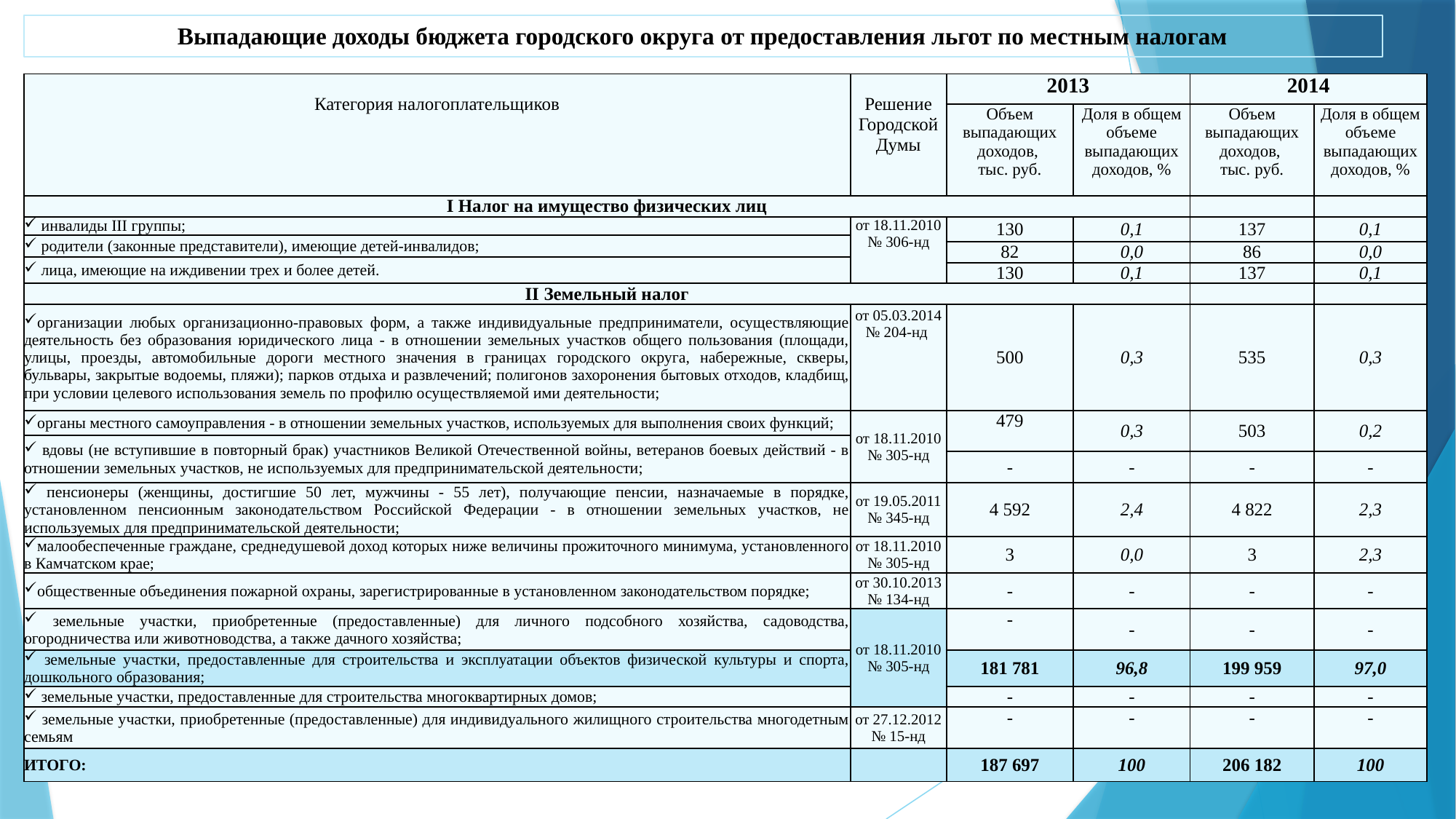

# Выпадающие доходы бюджета городского округа от предоставления льгот по местным налогам
| Категория налогоплательщиков | Решение Городской Думы | 2013 |  | 2014 |  |
| --- | --- | --- | --- | --- | --- |
|  |  | Объем выпадающих доходов, тыс. руб. | Доля в общем объеме выпадающих доходов, % | Объем выпадающих доходов, тыс. руб. | Доля в общем объеме выпадающих доходов, % |
| I Налог на имущество физических лиц |  |  |  |  |  |
| инвалиды III группы; | от 18.11.2010 № 306-нд | 130 | 0,1 | 137 | 0,1 |
| родители (законные представители), имеющие детей-инвалидов; |  |  |  |  |  |
|  |  | 82 | 0,0 | 86 | 0,0 |
| лица, имеющие на иждивении трех и более детей. |  |  |  |  |  |
|  |  | 130 | 0,1 | 137 | 0,1 |
| II Земельный налог |  |  |  |  |  |
| организации любых организационно-правовых форм, а также индивидуальные предприниматели, осуществляющие деятельность без образования юридического лица - в отношении земельных участков общего пользования (площади, улицы, проезды, автомобильные дороги местного значения в границах городского округа, набережные, скверы, бульвары, закрытые водоемы, пляжи); парков отдыха и развлечений; полигонов захоронения бытовых отходов, кладбищ, при условии целевого использования земель по профилю осуществляемой ими деятельности; | от 05.03.2014 № 204-нд | 500 | 0,3 | 535 | 0,3 |
| органы местного самоуправления - в отношении земельных участков, используемых для выполнения своих функций; | от 18.11.2010 № 305-нд | 479 | 0,3 | 503 | 0,2 |
| вдовы (не вступившие в повторный брак) участников Великой Отечественной войны, ветеранов боевых действий - в отношении земельных участков, не используемых для предпринимательской деятельности; |  |  |  |  |  |
|  |  | - | - | - | - |
| пенсионеры (женщины, достигшие 50 лет, мужчины - 55 лет), получающие пенсии, назначаемые в порядке, установленном пенсионным законодательством Российской Федерации - в отношении земельных участков, не используемых для предпринимательской деятельности; | от 19.05.2011 № 345-нд | 4 592 | 2,4 | 4 822 | 2,3 |
| малообеспеченные граждане, среднедушевой доход которых ниже величины прожиточного минимума, установленного в Камчатском крае; | от 18.11.2010 № 305-нд | 3 | 0,0 | 3 | 2,3 |
| общественные объединения пожарной охраны, зарегистрированные в установленном законодательством порядке; | от 30.10.2013 № 134-нд | - | - | - | - |
| земельные участки, приобретенные (предоставленные) для личного подсобного хозяйства, садоводства, огородничества или животноводства, а также дачного хозяйства; | от 18.11.2010 № 305-нд | - | - | - | - |
| земельные участки, предоставленные для строительства и эксплуатации объектов физической культуры и спорта, дошкольного образования; |  | 181 781 | 96,8 | 199 959 | 97,0 |
| земельные участки, предоставленные для строительства многоквартирных домов; |  | - | - | - | - |
| земельные участки, приобретенные (предоставленные) для индивидуального жилищного строительства многодетным семьям | от 27.12.2012 № 15-нд | - | - | - | - |
| ИТОГО: |  | 187 697 | 100 | 206 182 | 100 |